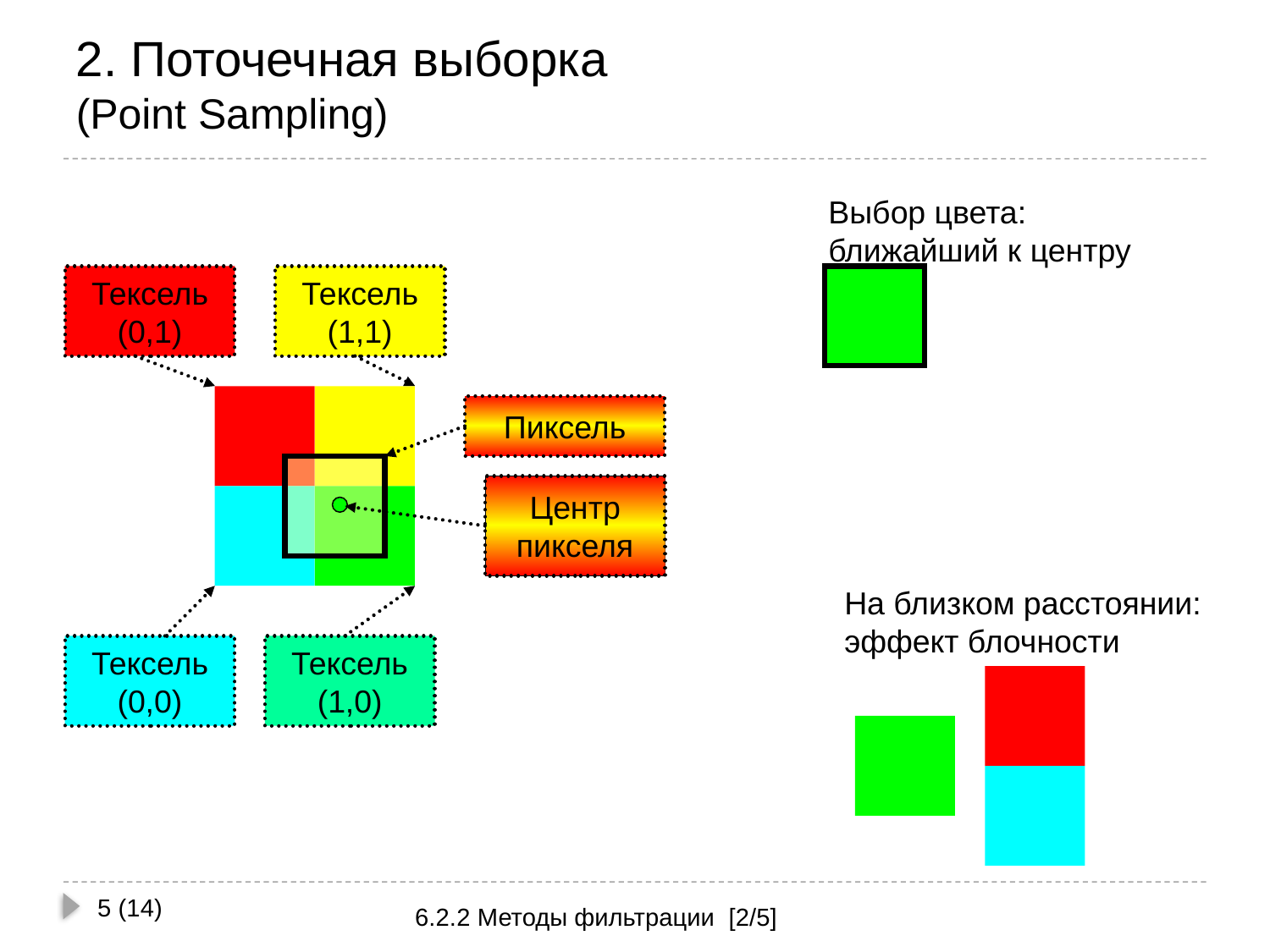

# 2. Поточечная выборка (Point Sampling)
Выбор цвета:
ближайший к центру
Тексель
(0,1)
Тексель
(1,1)

Пиксель

Центр
пикселя

На близком расстоянии:
эффект блочности

Тексель
(0,0)
Тексель
(1,0)

5 (14)
6.2.2 Методы фильтрации  [2/5]